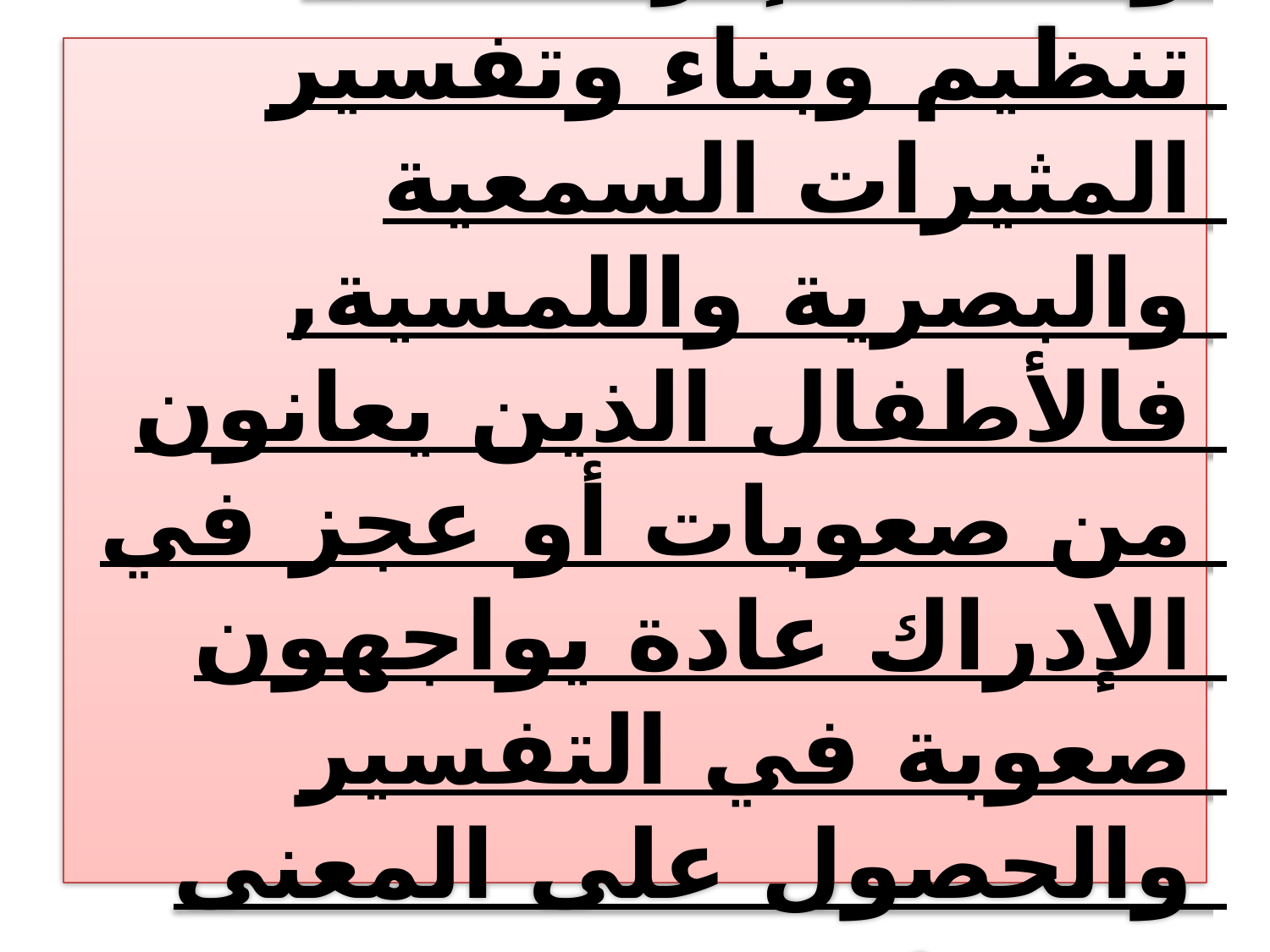

# ويعمل الإدراك على تنظيم وبناء وتفسير المثيرات السمعية والبصرية واللمسية, فالأطفال الذين يعانون من صعوبات أو عجز في الإدراك عادة يواجهون صعوبة في التفسير والحصول على المعنى من بيئتهم.